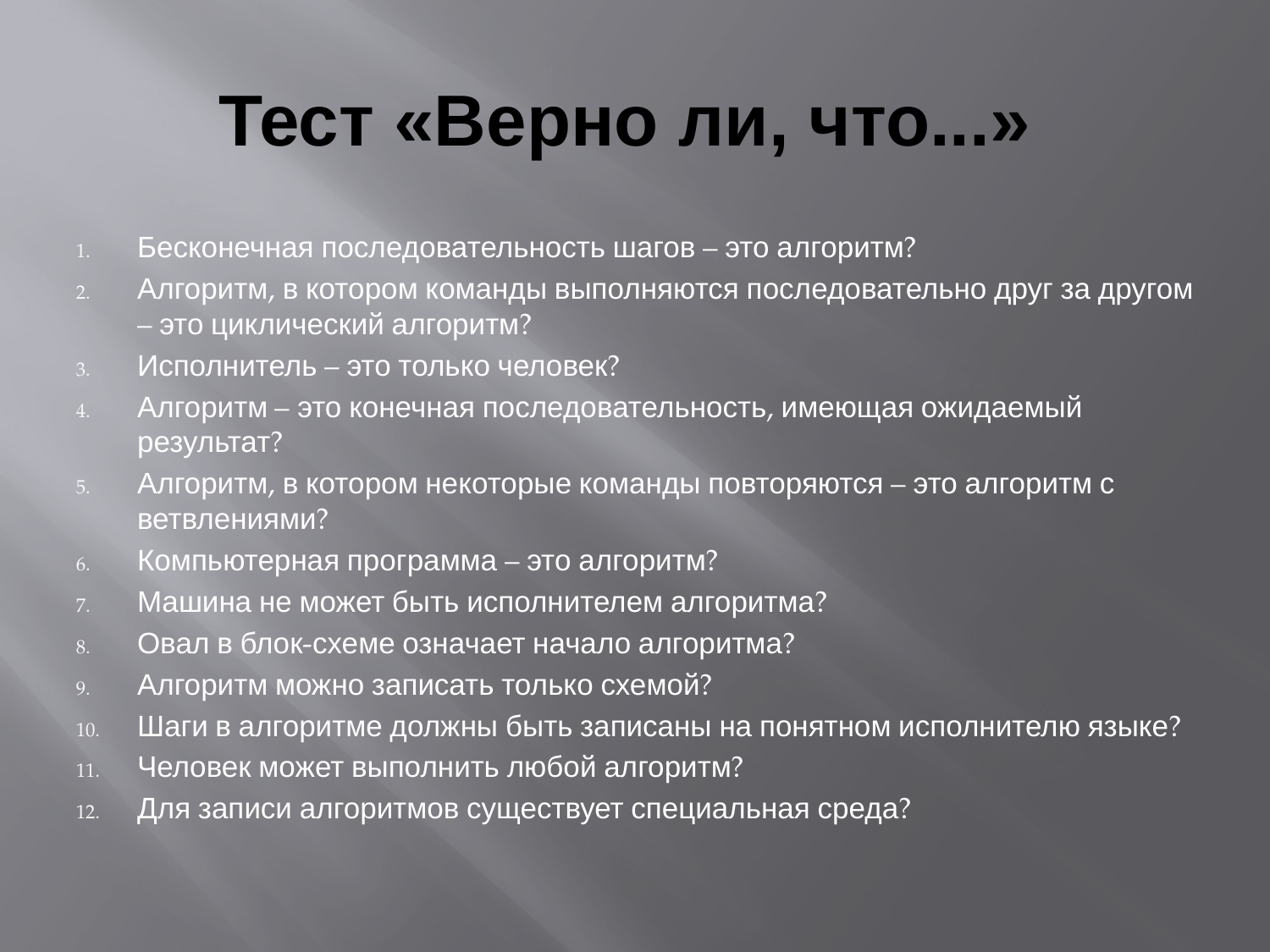

# Тест «Верно ли, что...»
Бесконечная последовательность шагов – это алгоритм?
Алгоритм, в котором команды выполняются последовательно друг за другом – это циклический алгоритм?
Исполнитель – это только человек?
Алгоритм – это конечная последовательность, имеющая ожидаемый результат?
Алгоритм, в котором некоторые команды повторяются – это алгоритм с ветвлениями?
Компьютерная программа – это алгоритм?
Машина не может быть исполнителем алгоритма?
Овал в блок-схеме означает начало алгоритма?
Алгоритм можно записать только схемой?
Шаги в алгоритме должны быть записаны на понятном исполнителю языке?
Человек может выполнить любой алгоритм?
Для записи алгоритмов существует специальная среда?